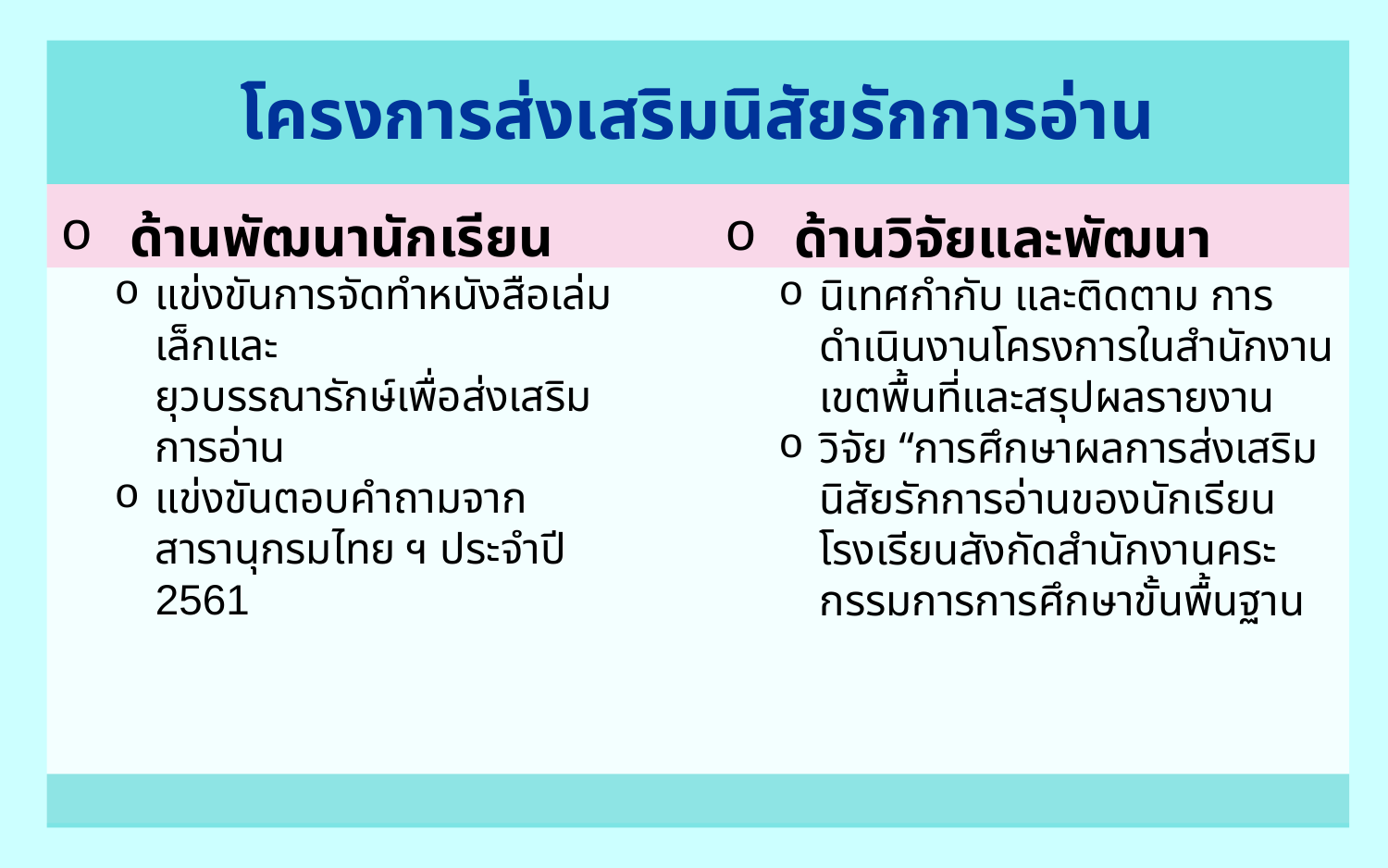

โครงการส่งเสริมนิสัยรักการอ่าน

ด้านพัฒนานักเรียน
แข่งขันการจัดทำหนังสือเล่มเล็กและ
ยุวบรรณารักษ์เพื่อส่งเสริมการอ่าน
แข่งขันตอบคำถามจากสารานุกรมไทย ฯ ประจำปี 2561
ด้านวิจัยและพัฒนา
นิเทศกำกับ และติดตาม การดำเนินงานโครงการในสำนักงานเขตพื้นที่และสรุปผลรายงาน
วิจัย “การศึกษาผลการส่งเสริมนิสัยรักการอ่านของนักเรียนโรงเรียนสังกัดสำนักงานคระกรรมการการศึกษาขั้นพื้นฐาน